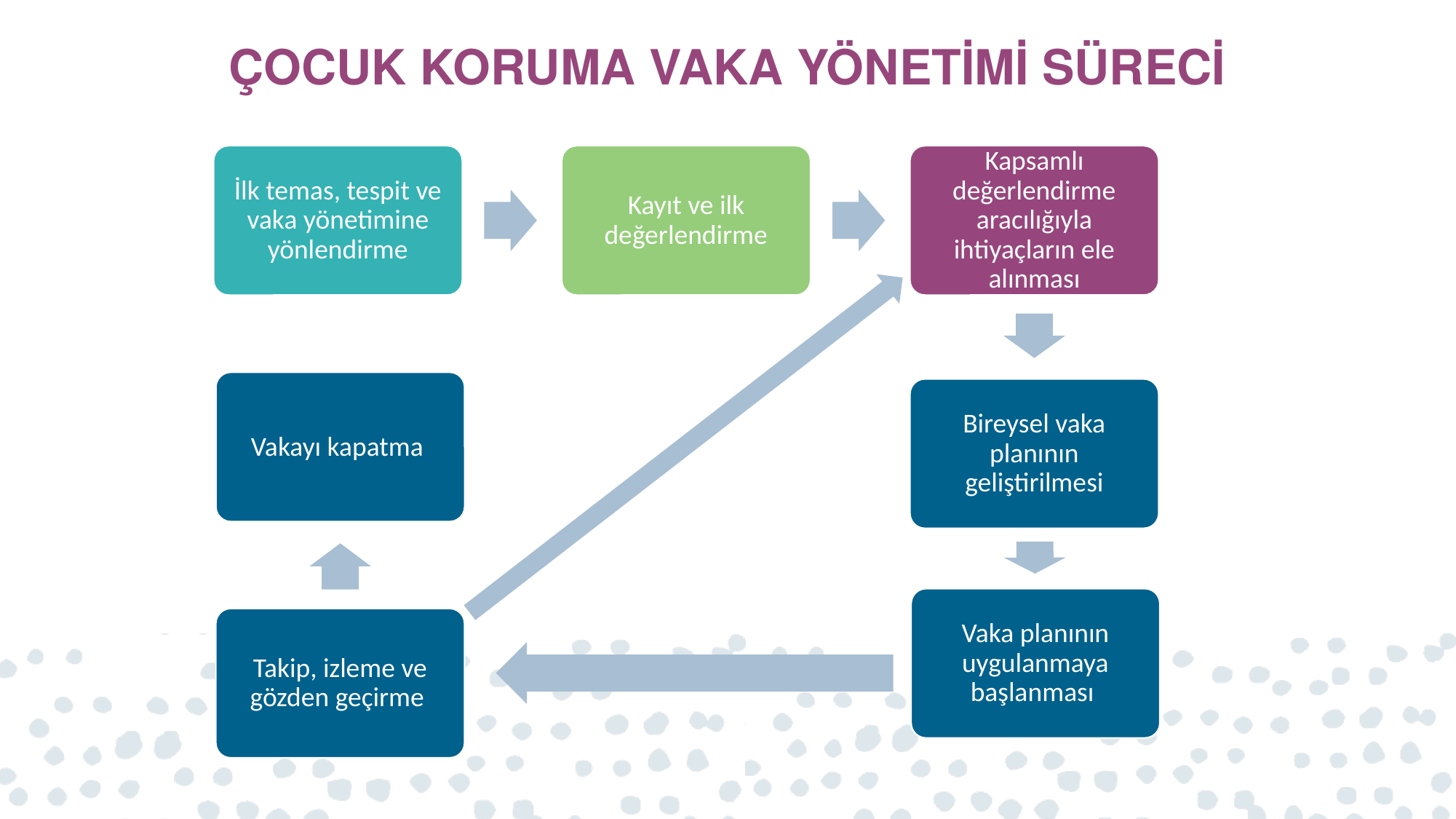

ÇOCUK KORUMA VAKA YÖNETİMİ SÜRECİ

İlk temas, tespit ve vaka yönetimine yönlendirme
Kayıt ve ilk değerlendirme
Kapsamlı değerlendirme aracılığıyla ihtiyaçların ele alınması

Vakayı kapatma

Bireysel vaka planının geliştirilmesi

Vaka planının uygulanmaya başlanması

Takip, izleme ve gözden geçirme